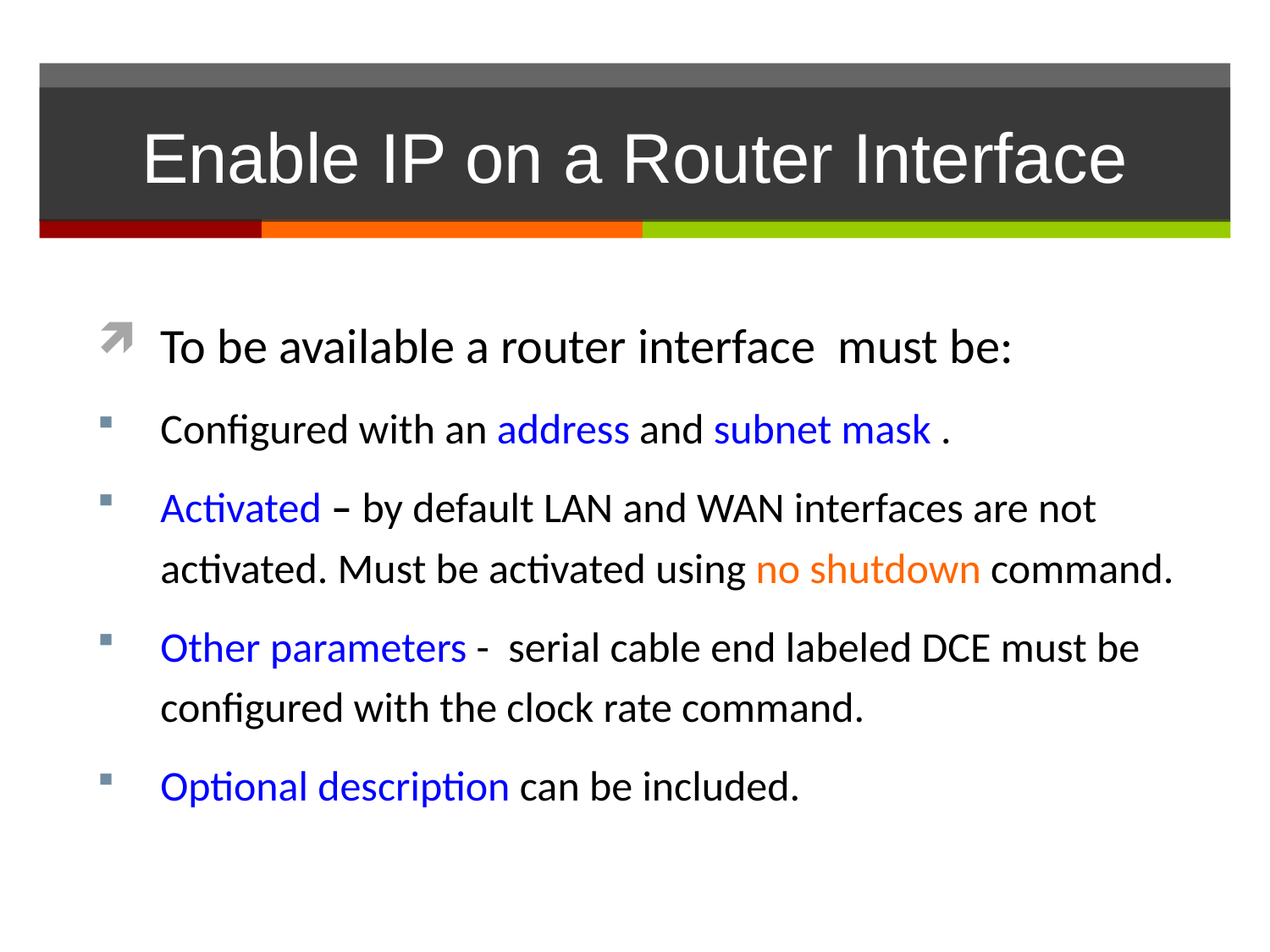

# Enable IP on a Router Interface
To be available a router interface  must be:
Configured with an address and subnet mask .
Activated – by default LAN and WAN interfaces are not activated. Must be activated using no shutdown command.
Other parameters -  serial cable end labeled DCE must be configured with the clock rate command.
Optional description can be included.